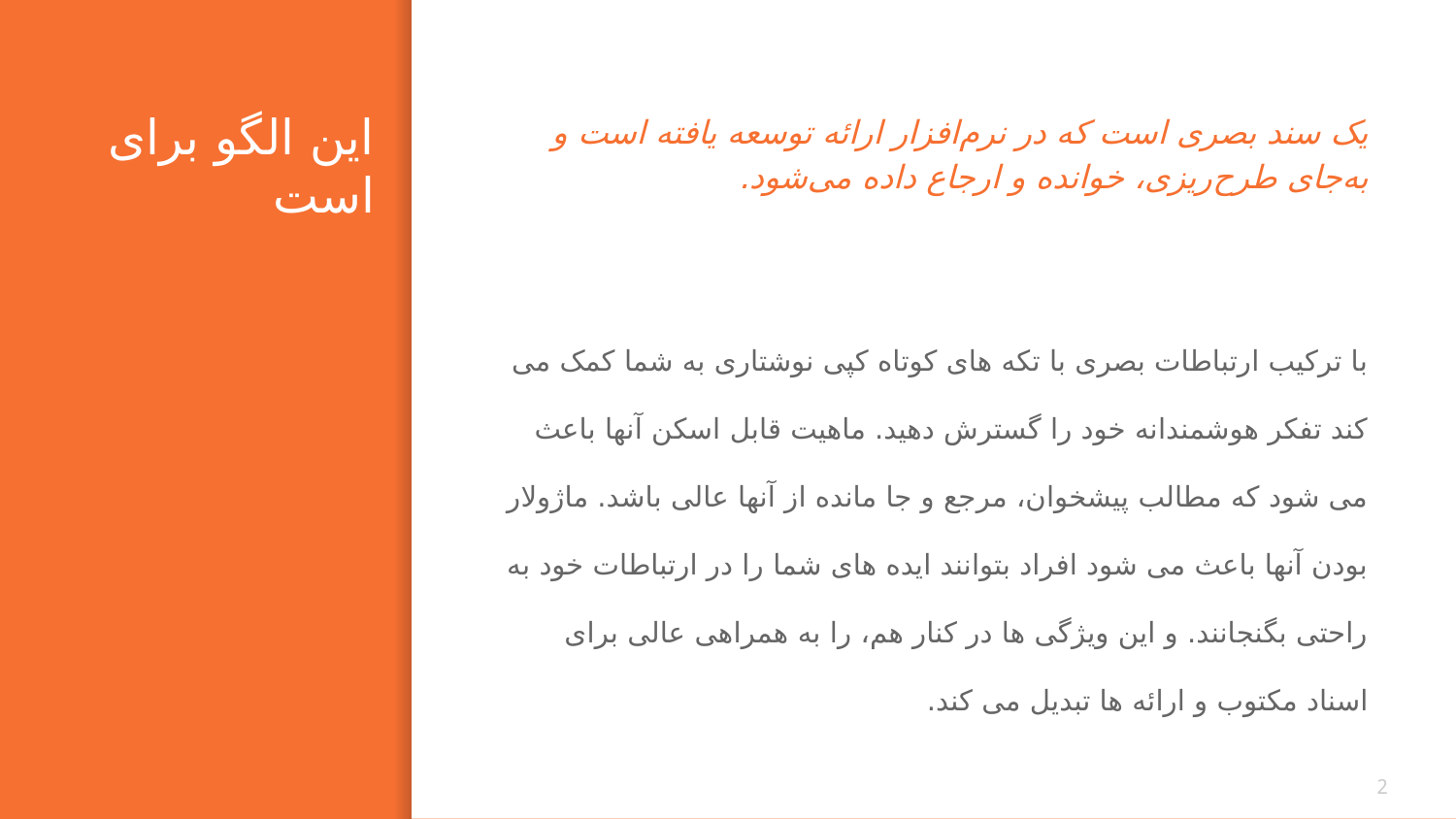

# این الگو برای است
یک سند بصری است که در نرم‌افزار ارائه توسعه یافته است و به‌جای طرح‌ریزی، خوانده و ارجاع داده می‌شود.
با ترکیب ارتباطات بصری با تکه های کوتاه کپی نوشتاری به شما کمک می کند تفکر هوشمندانه خود را گسترش دهید. ماهیت قابل اسکن آنها باعث می شود که مطالب پیشخوان، مرجع و جا مانده از آنها عالی باشد. ماژولار بودن آنها باعث می شود افراد بتوانند ایده های شما را در ارتباطات خود به راحتی بگنجانند. و این ویژگی ها در کنار هم، را به همراهی عالی برای اسناد مکتوب و ارائه ها تبدیل می کند.
2